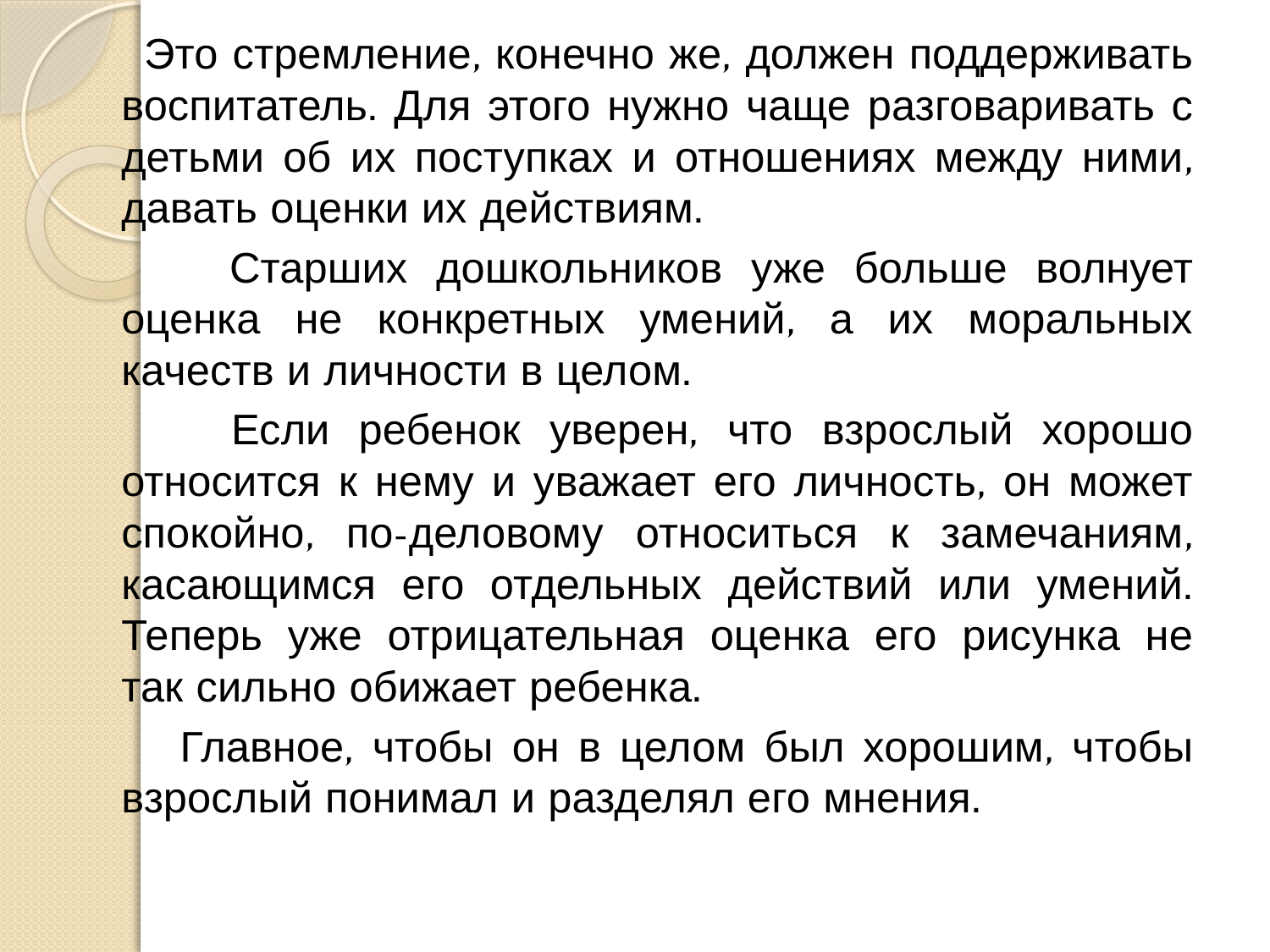

Это стремление, конечно же, должен поддерживать воспитатель. Для этого нужно чаще разговаривать с детьми об их поступках и отношениях между ними, давать оценки их действиям.
     Старших дошкольников уже больше волнует оценка не конкретных умений, а их моральных качеств и личности в целом.
     Если ребенок уверен, что взрослый хорошо относится к нему и уважает его личность, он может спокойно, по-деловому относиться к замечаниям, касающимся его отдельных действий или умений. Теперь уже отрицательная оценка его рисунка не так сильно обижает ребенка.
     Главное, чтобы он в целом был хорошим, чтобы взрослый понимал и разделял его мнения.